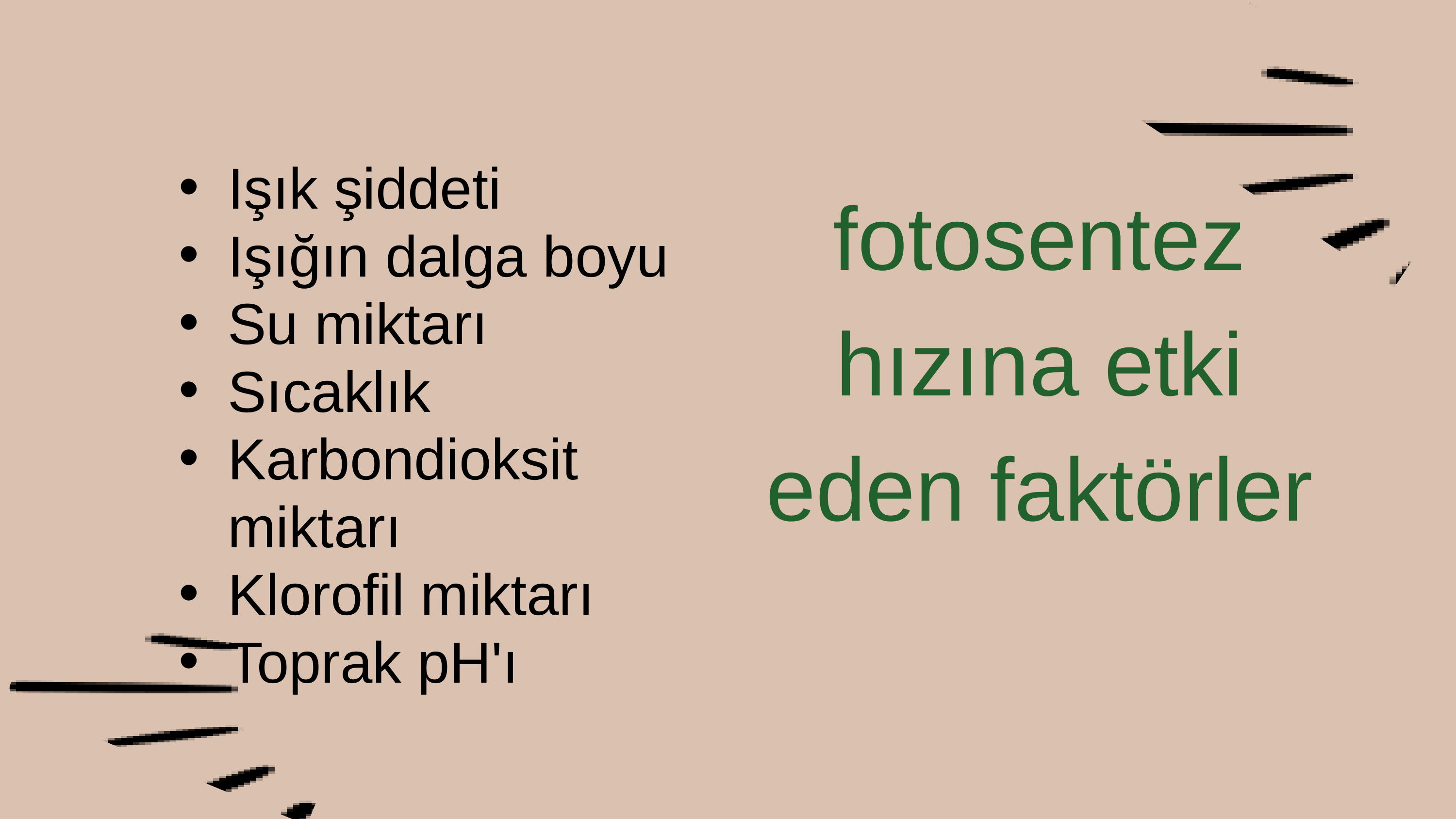

Işık şiddeti
Işığın dalga boyu
Su miktarı
Sıcaklık
Karbondioksit miktarı
Klorofil miktarı
Toprak pH'ı
fotosentez hızına etki eden faktörler